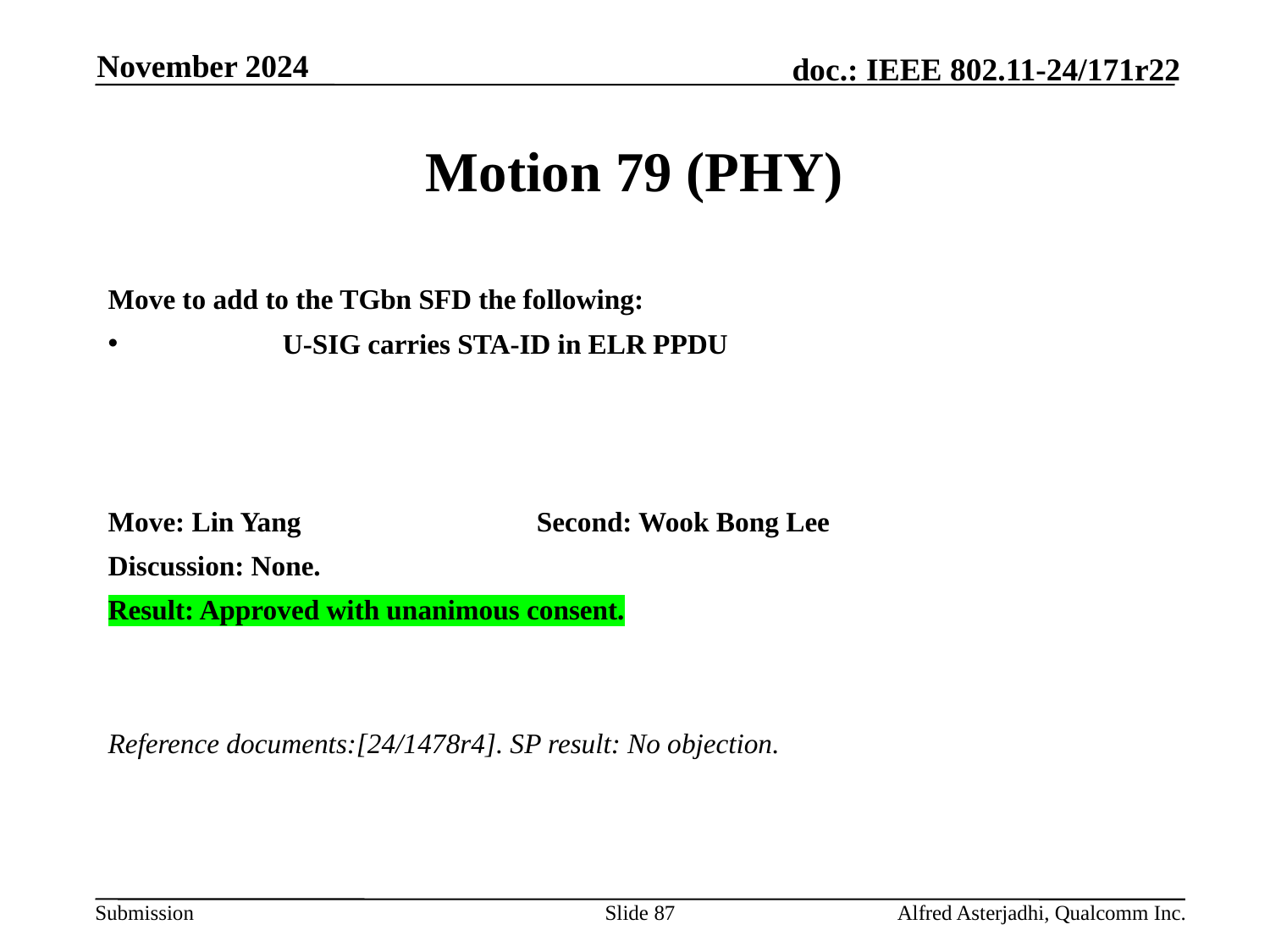

November 2024
# Motion 79 (PHY)
Move to add to the TGbn SFD the following:
	U-SIG carries STA-ID in ELR PPDU

Move: Lin Yang 		Second: Wook Bong Lee
Discussion: None.
Result: Approved with unanimous consent.

Reference documents:[24/1478r4]. SP result: No objection.

Slide 87
Alfred Asterjadhi, Qualcomm Inc.